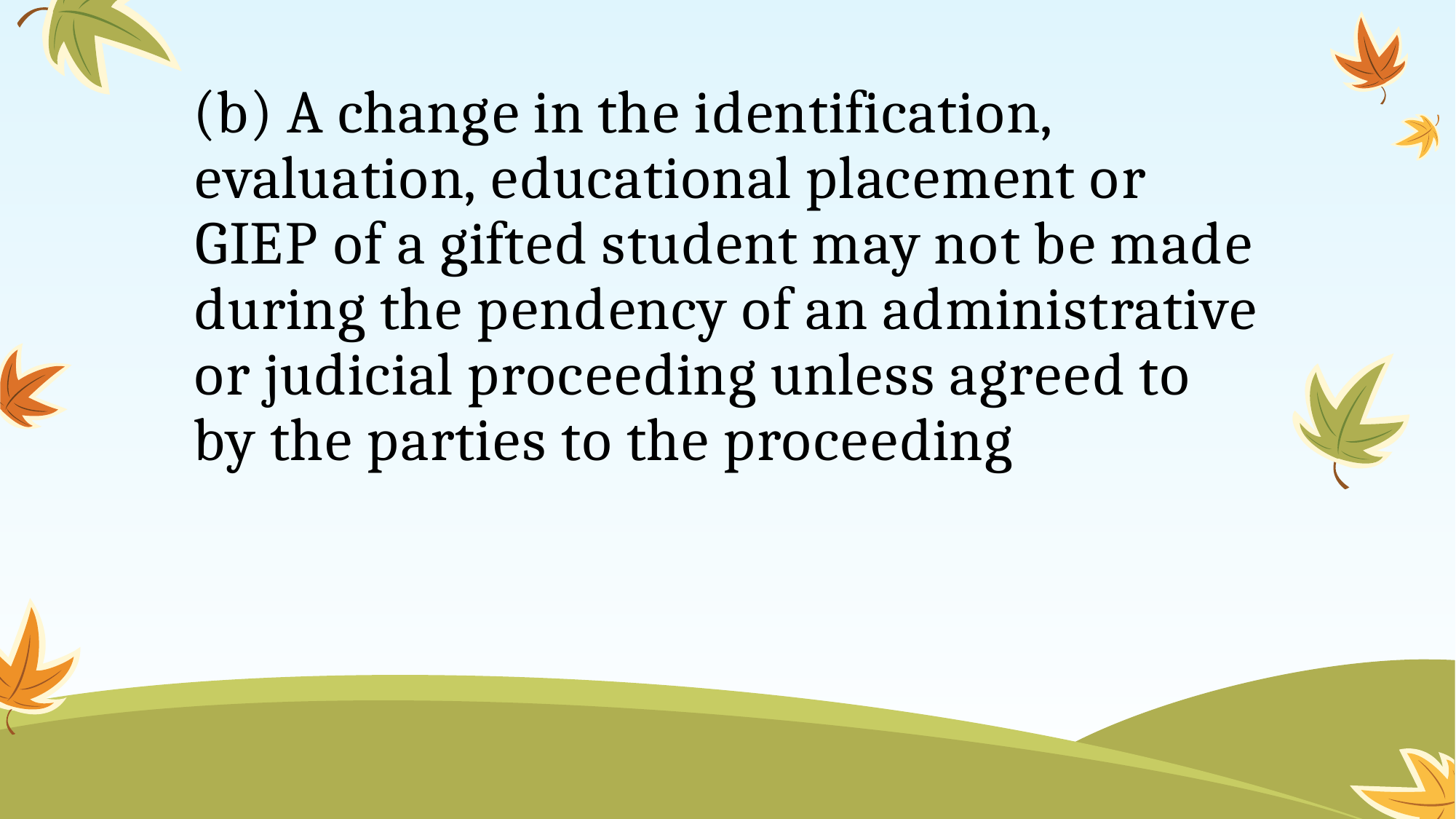

# (b) A change in the identification, evaluation, educational placement or GIEP of a gifted student may not be made during the pendency of an administrative or judicial proceeding unless agreed to by the parties to the proceeding